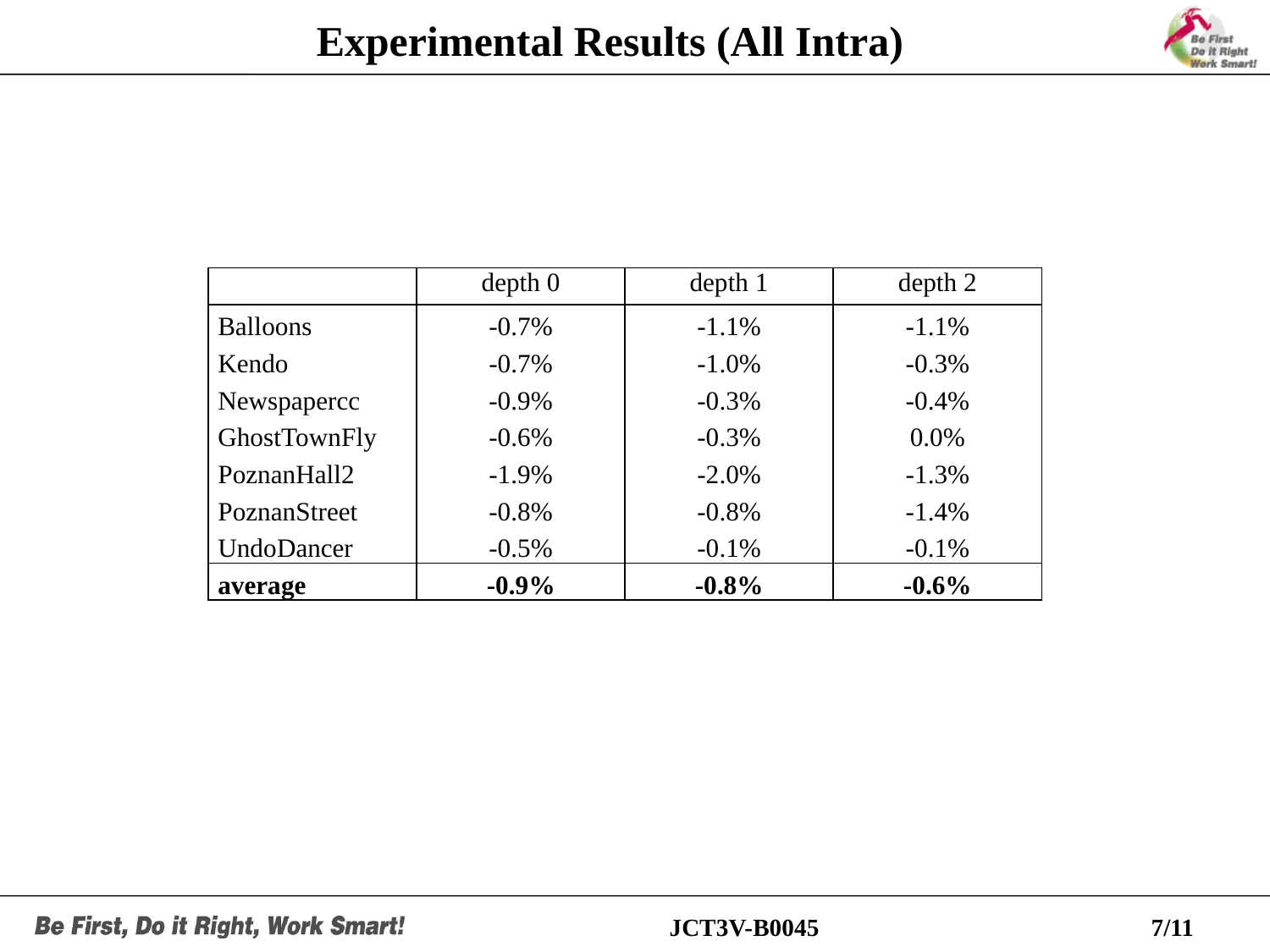

# Experimental Results (All Intra)
|  | depth 0 | depth 1 | depth 2 |
| --- | --- | --- | --- |
| Balloons | -0.7% | -1.1% | -1.1% |
| Kendo | -0.7% | -1.0% | -0.3% |
| Newspapercc | -0.9% | -0.3% | -0.4% |
| GhostTownFly | -0.6% | -0.3% | 0.0% |
| PoznanHall2 | -1.9% | -2.0% | -1.3% |
| PoznanStreet | -0.8% | -0.8% | -1.4% |
| UndoDancer | -0.5% | -0.1% | -0.1% |
| average | -0.9% | -0.8% | -0.6% |
JCT3V-B0045
7/11